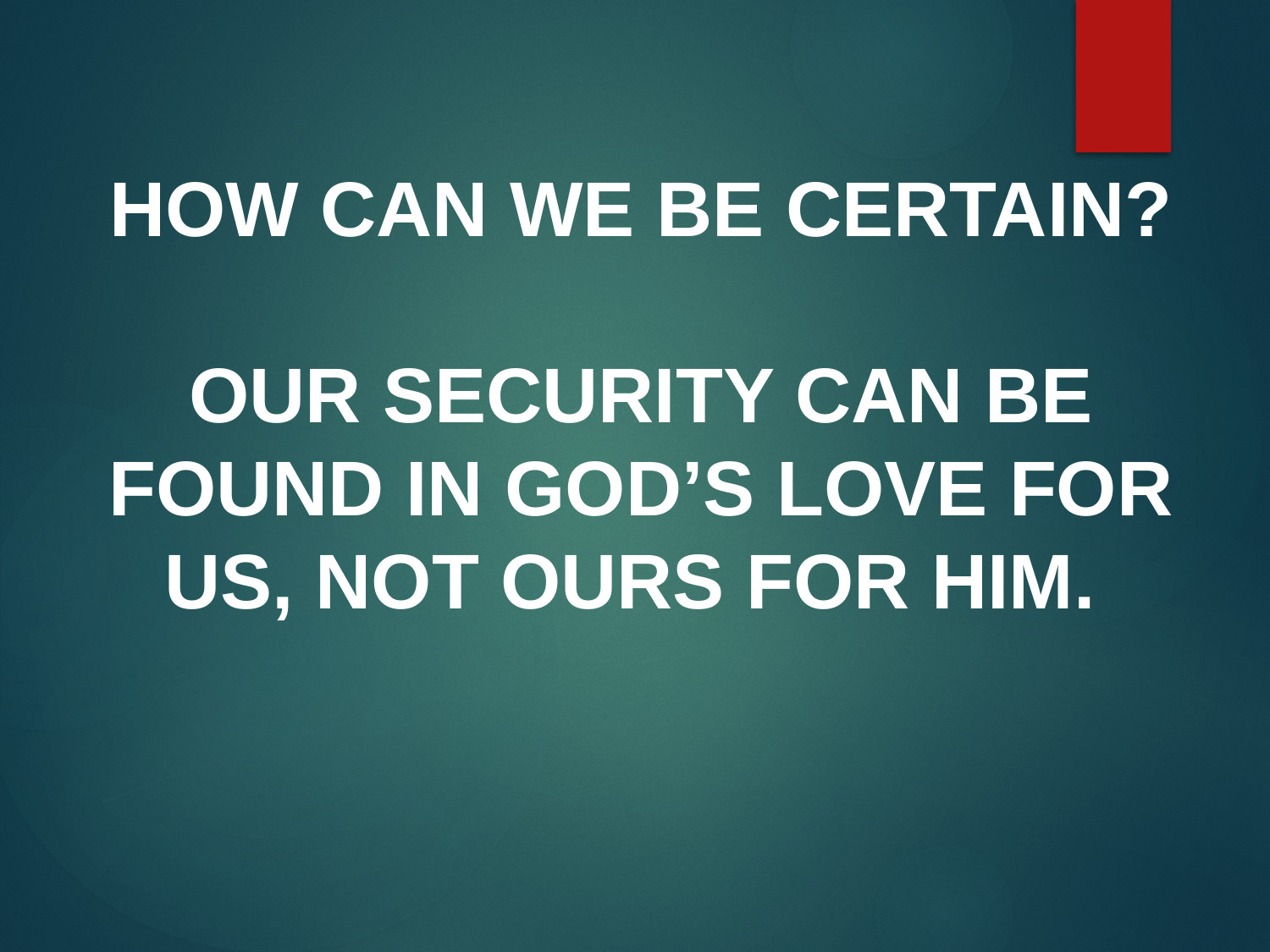

HOW CAN WE BE CERTAIN?

OUR SECURITY CAN BE FOUND IN GOD’S LOVE FOR US, NOT OURS FOR HIM.